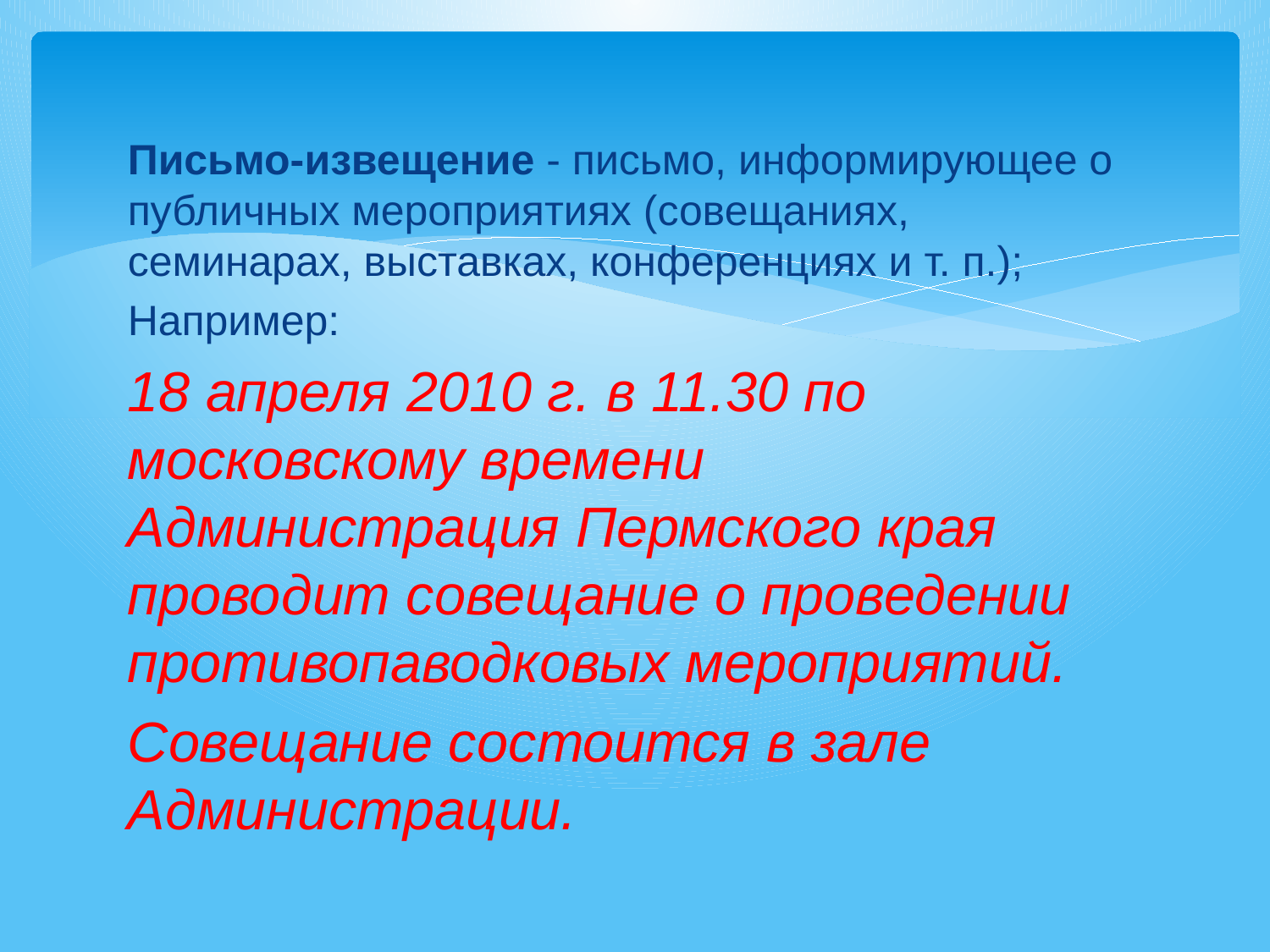

Письмо-извещение - письмо, информирующее о публичных меро­приятиях (совещаниях, семинарах, выставках, конференциях и т. п.);
Например:
18 апреля 2010 г. в 11.30 по московскому времени Администрация Пермского края проводит совещание о проведении противопаводковых мероприятий.
Совещание состоится в зале Администрации.